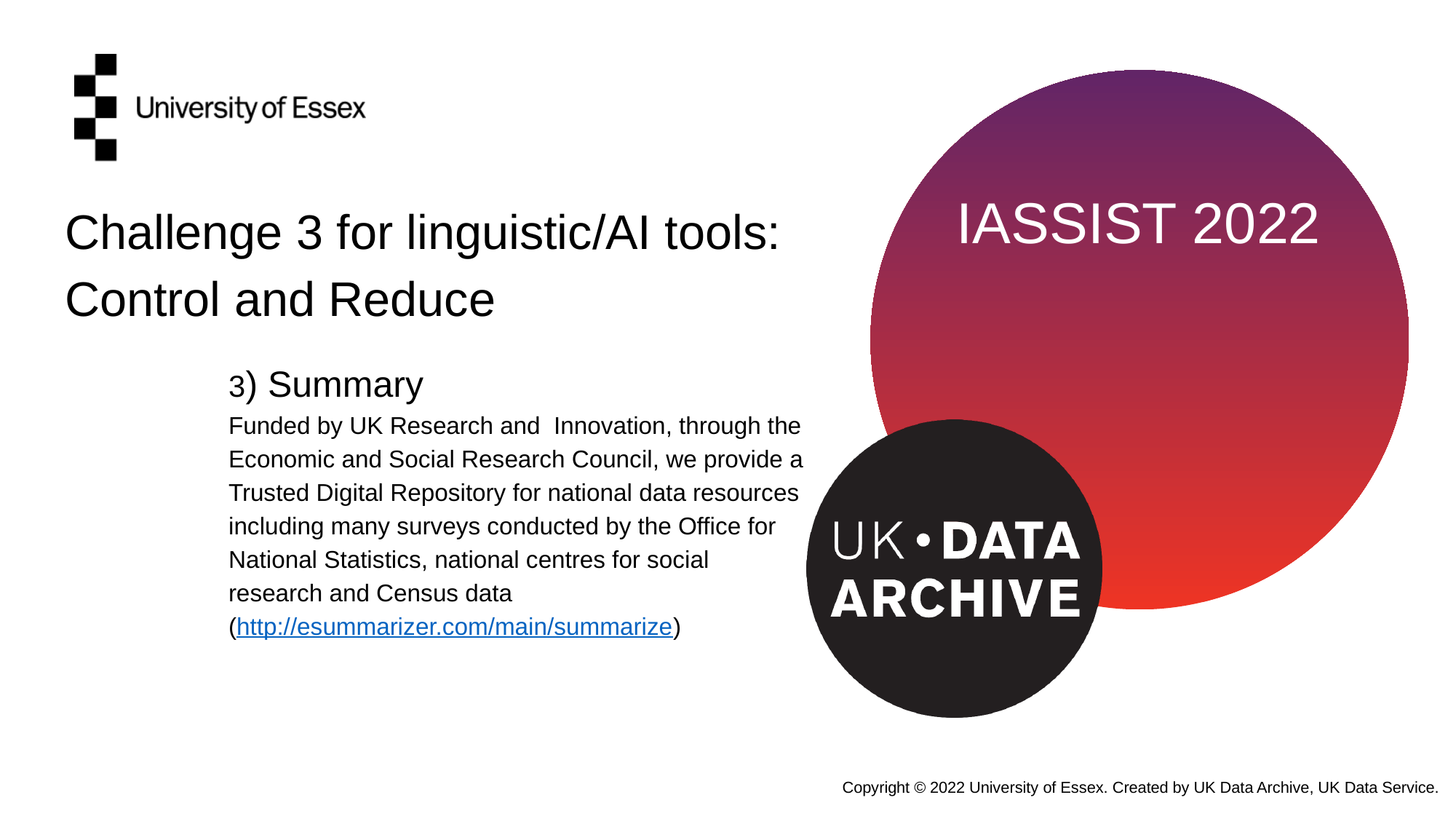

Challenge 3 for linguistic/AI tools:
Control and Reduce

	3) Summary
Funded by UK Research and  Innovation, through the
Economic and Social Research Council, we provide a
Trusted Digital Repository for national data resources
including many surveys conducted by the Office for
National Statistics, national centres for social
research and Census data
(http://esummarizer.com/main/summarize)

Copyright © 2022 University of Essex. Created by UK Data Archive, UK Data Service.